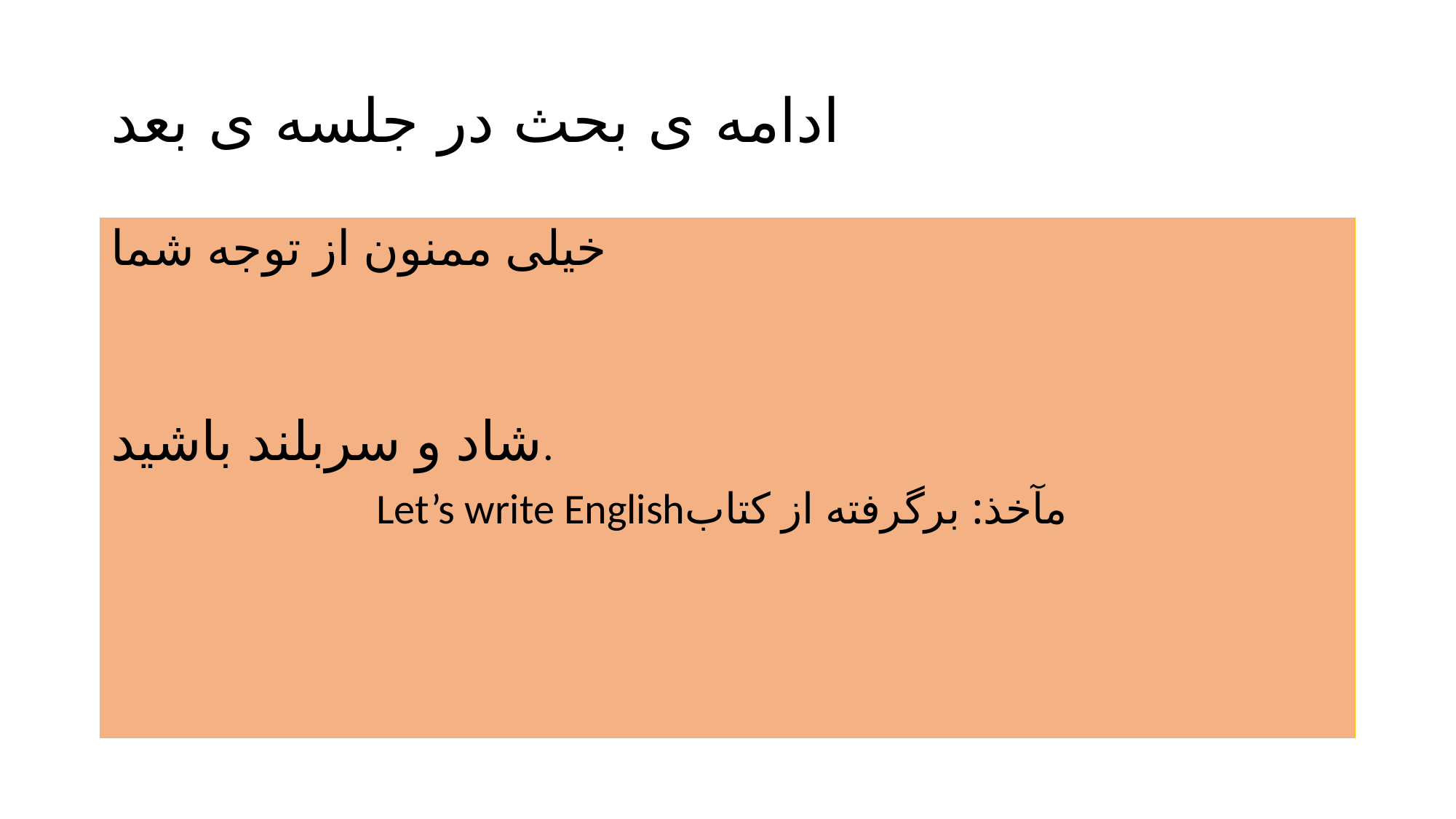

# ادامه ی بحث در جلسه ی بعد
خیلی ممنون از توجه شما

شاد و سربلند باشید.
Let’s write Englishمآخذ: برگرفته از کتاب